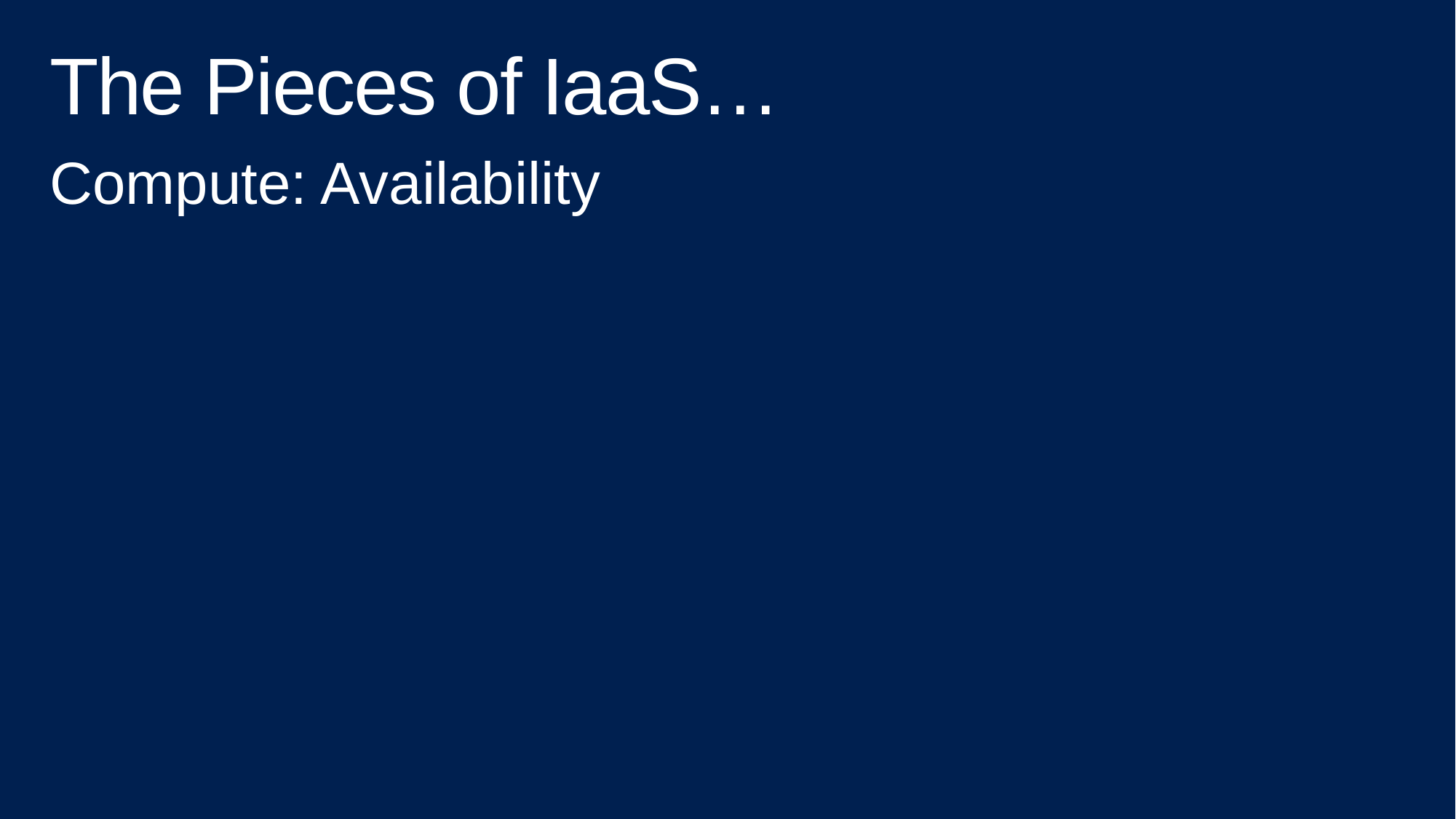

# The Pieces of IaaS…
Compute: Availability